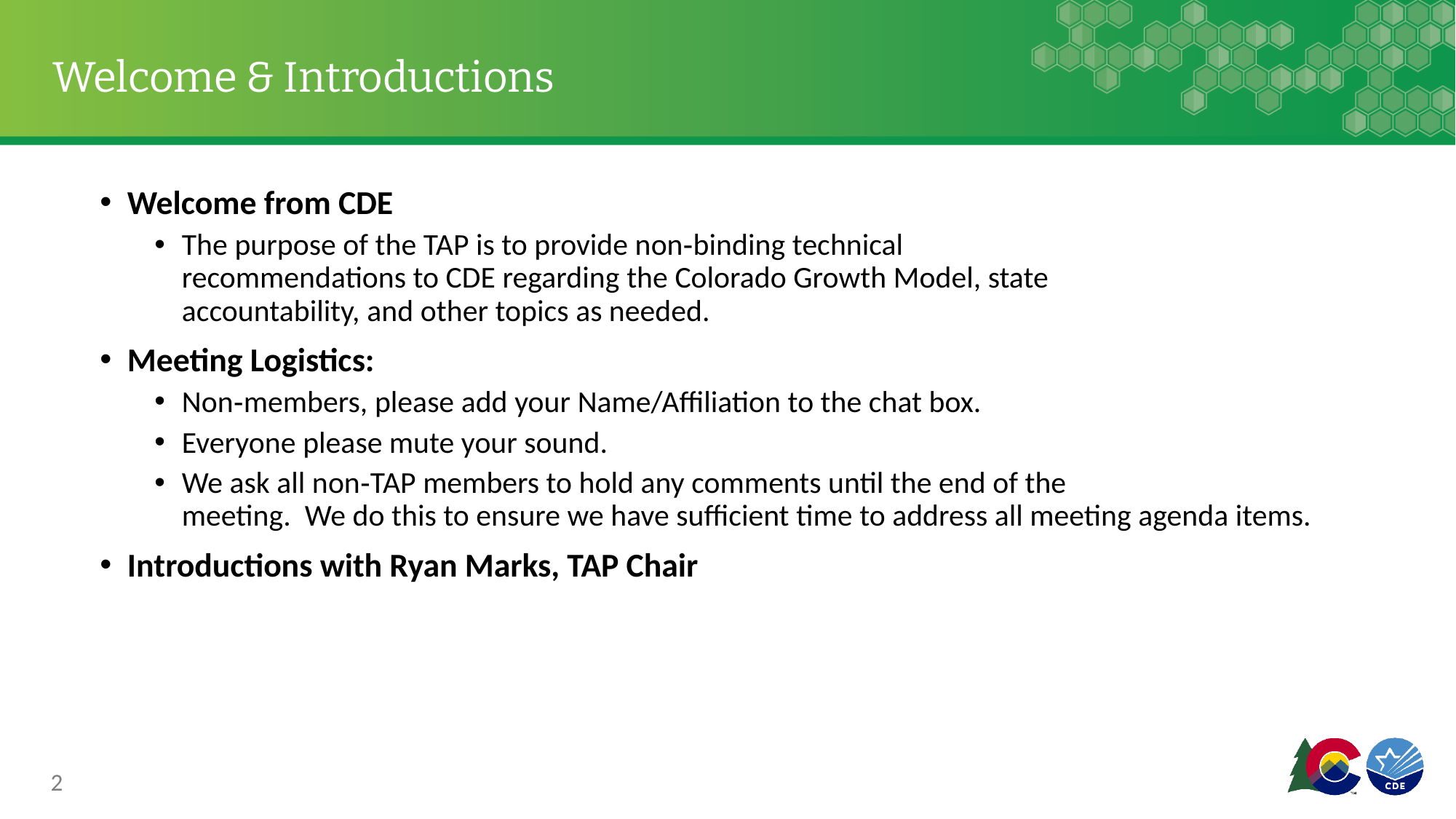

# Welcome & Introductions
Welcome from CDE
The purpose of the TAP is to provide non‐binding technical recommendations to CDE regarding the Colorado Growth Model, state accountability, and other topics as needed.
Meeting Logistics:
Non‐members, please add your Name/Affiliation to the chat box.
Everyone please mute your sound.
We ask all non‐TAP members to hold any comments until the end of the meeting.  We do this to ensure we have sufficient time to address all meeting agenda items.
Introductions with Ryan Marks, TAP Chair
2